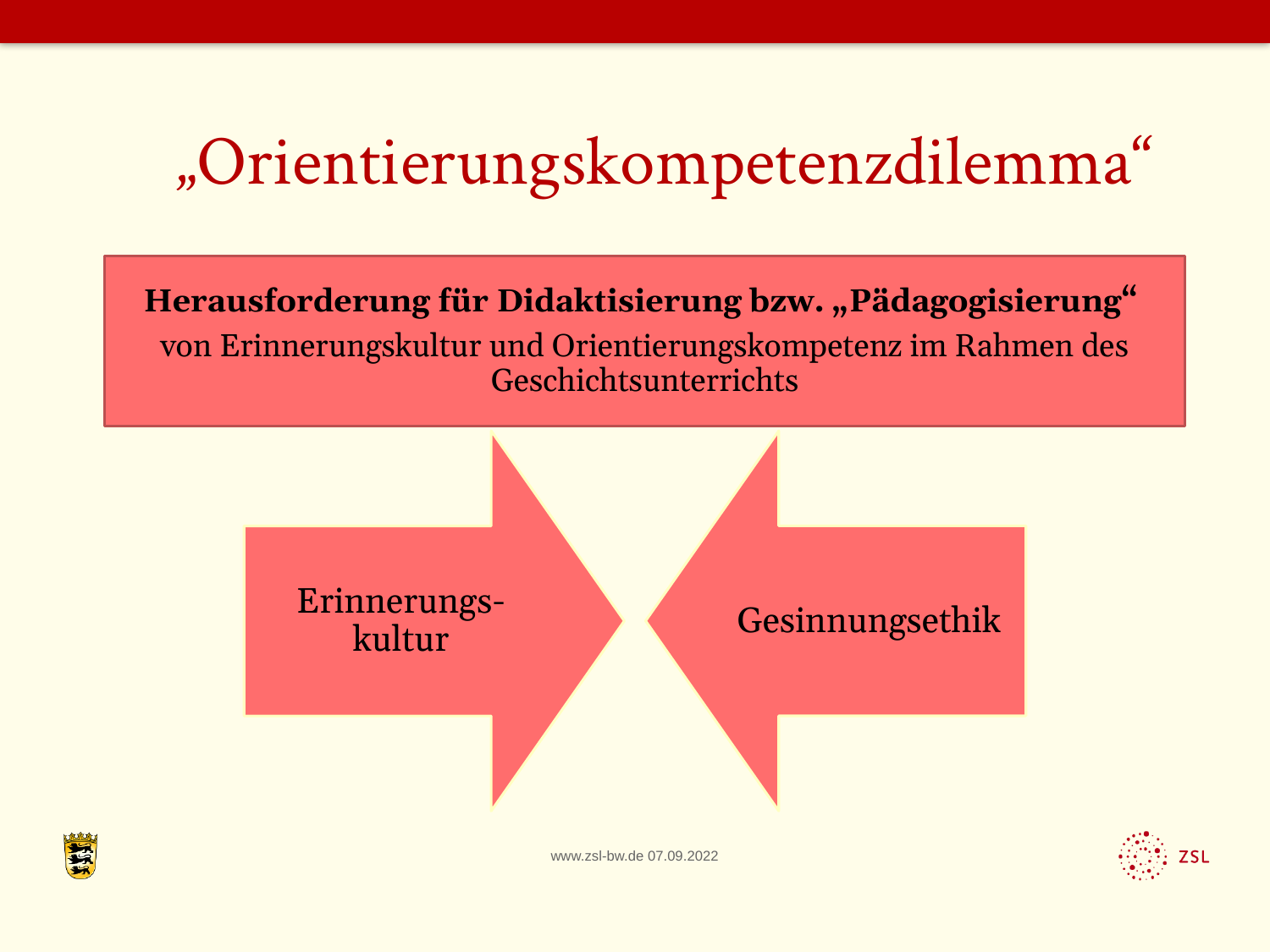

# „Orientierungskompetenzdilemma“
Herausforderung für Didaktisierung bzw. „Pädagogisierung“
von Erinnerungskultur und Orientierungskompetenz im Rahmen des Geschichtsunterrichts
Erinnerungs-kultur
Gesinnungsethik